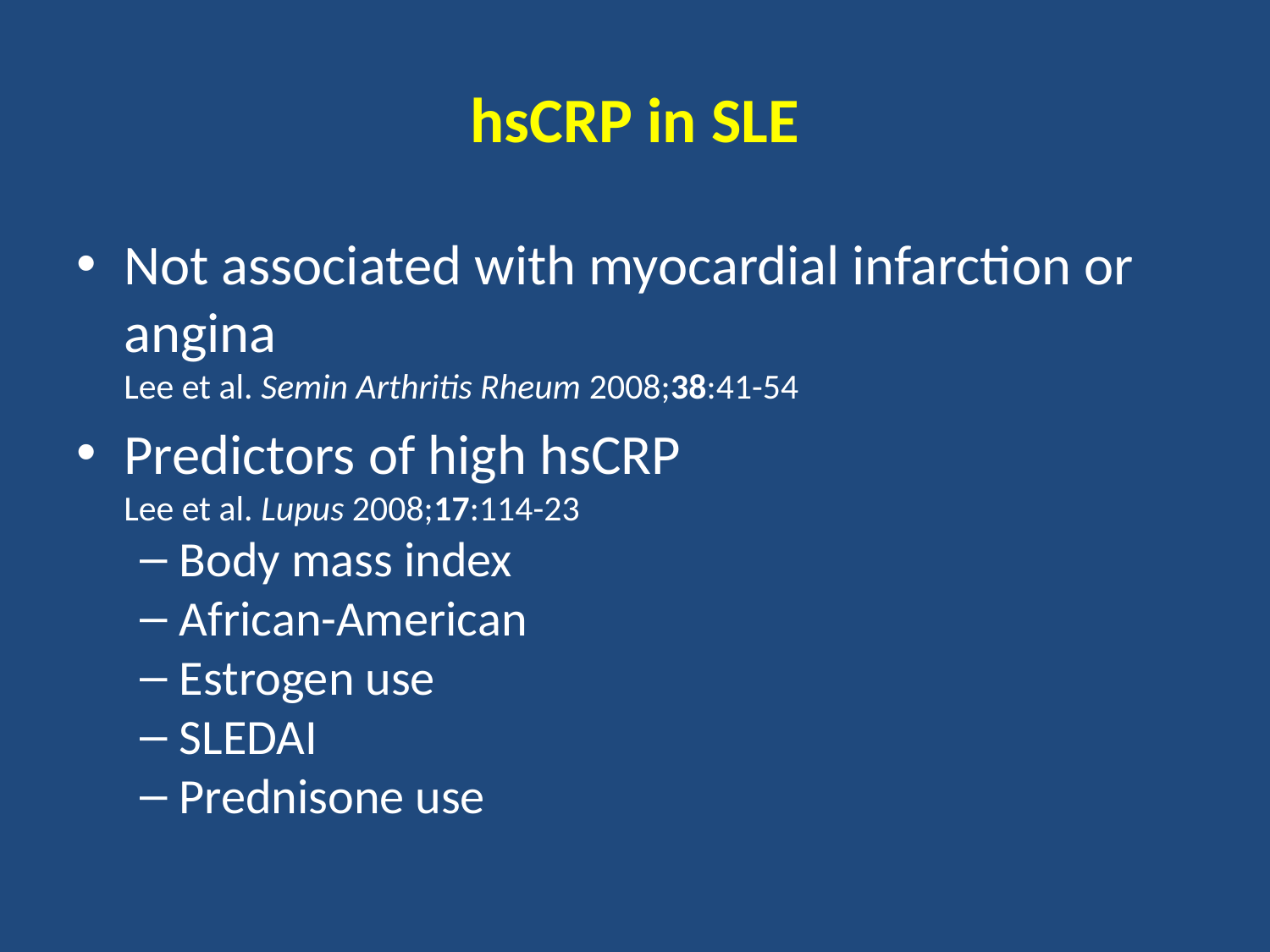

# hsCRP in SLE
Not associated with myocardial infarction or angina
Lee et al. Semin Arthritis Rheum 2008;38:41-54
Predictors of high hsCRP
Lee et al. Lupus 2008;17:114-23
Body mass index
African-American
Estrogen use
SLEDAI
Prednisone use